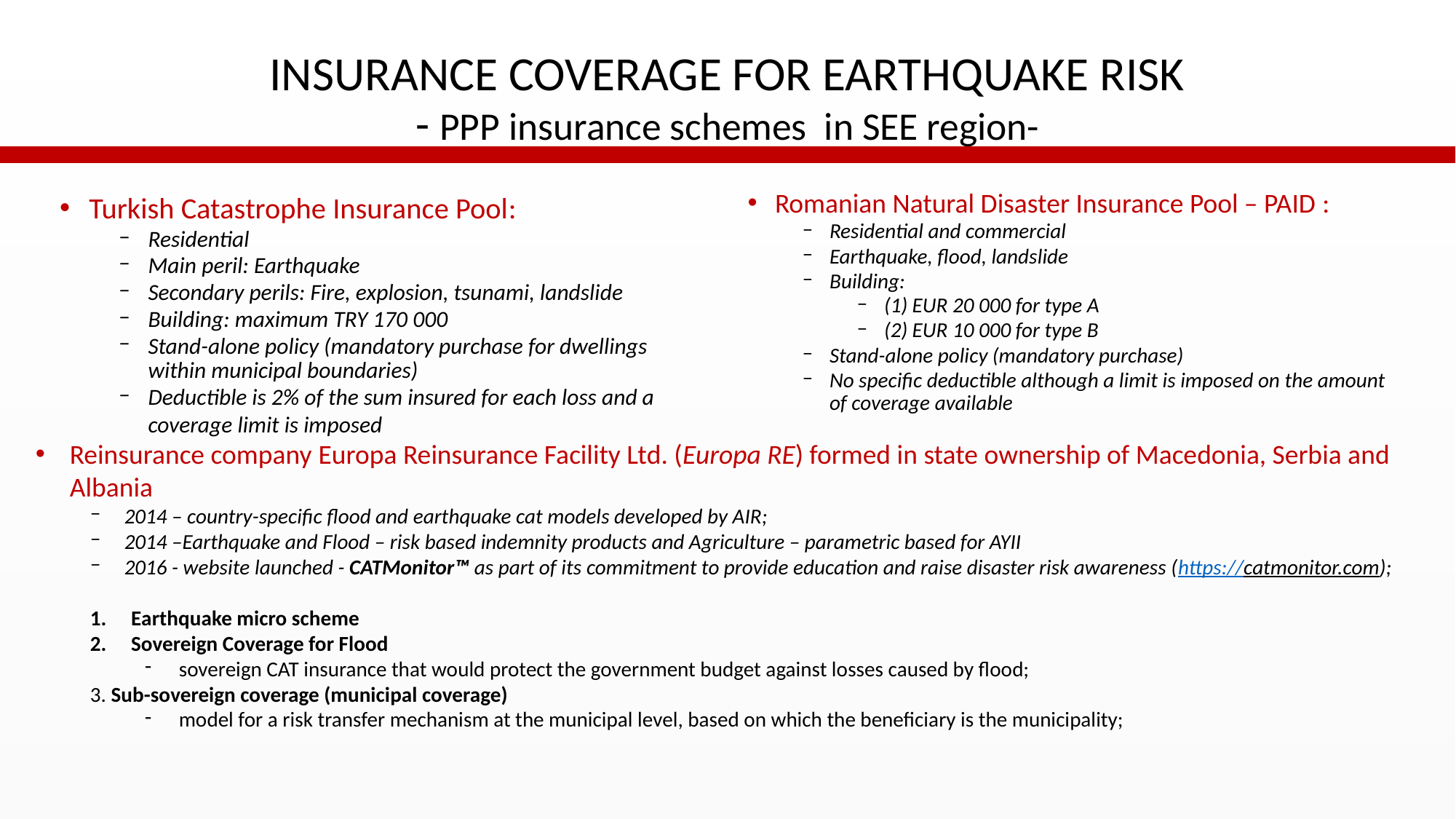

# INSURANCE COVERAGE FOR EARTHQUAKE RISK - PPP insurance schemes  in SEE region-
Romanian Natural Disaster Insurance Pool – PAID :
Residential and commercial
Earthquake, flood, landslide
Building:
(1) EUR 20 000 for type A
(2) EUR 10 000 for type B
Stand-alone policy (mandatory purchase)
No specific deductible although a limit is imposed on the amount of coverage available

Turkish Catastrophe Insurance Pool:
Residential
Main peril: Earthquake
Secondary perils: Fire, explosion, tsunami, landslide
Building: maximum TRY 170 000
Stand-alone policy (mandatory purchase for dwellings within municipal boundaries)
Deductible is 2% of the sum insured for each loss and a coverage limit is imposed

Reinsurance company Europa Reinsurance Facility Ltd. (Europa RE) formed in state ownership of Macedonia, Serbia and Albania
2014 – country-specific flood and earthquake cat models developed by AIR;
2014 –Earthquake and Flood – risk based indemnity products and Agriculture – parametric based for AYII
2016 - website launched - CATMonitor™ as part of its commitment to provide education and raise disaster risk awareness (https://catmonitor.com);

Earthquake micro scheme
Sovereign Coverage for Flood
sovereign CAT insurance that would protect the government budget against losses caused by flood;
3. Sub-sovereign coverage (municipal coverage)
model for a risk transfer mechanism at the municipal level, based on which the beneficiary is the municipality;